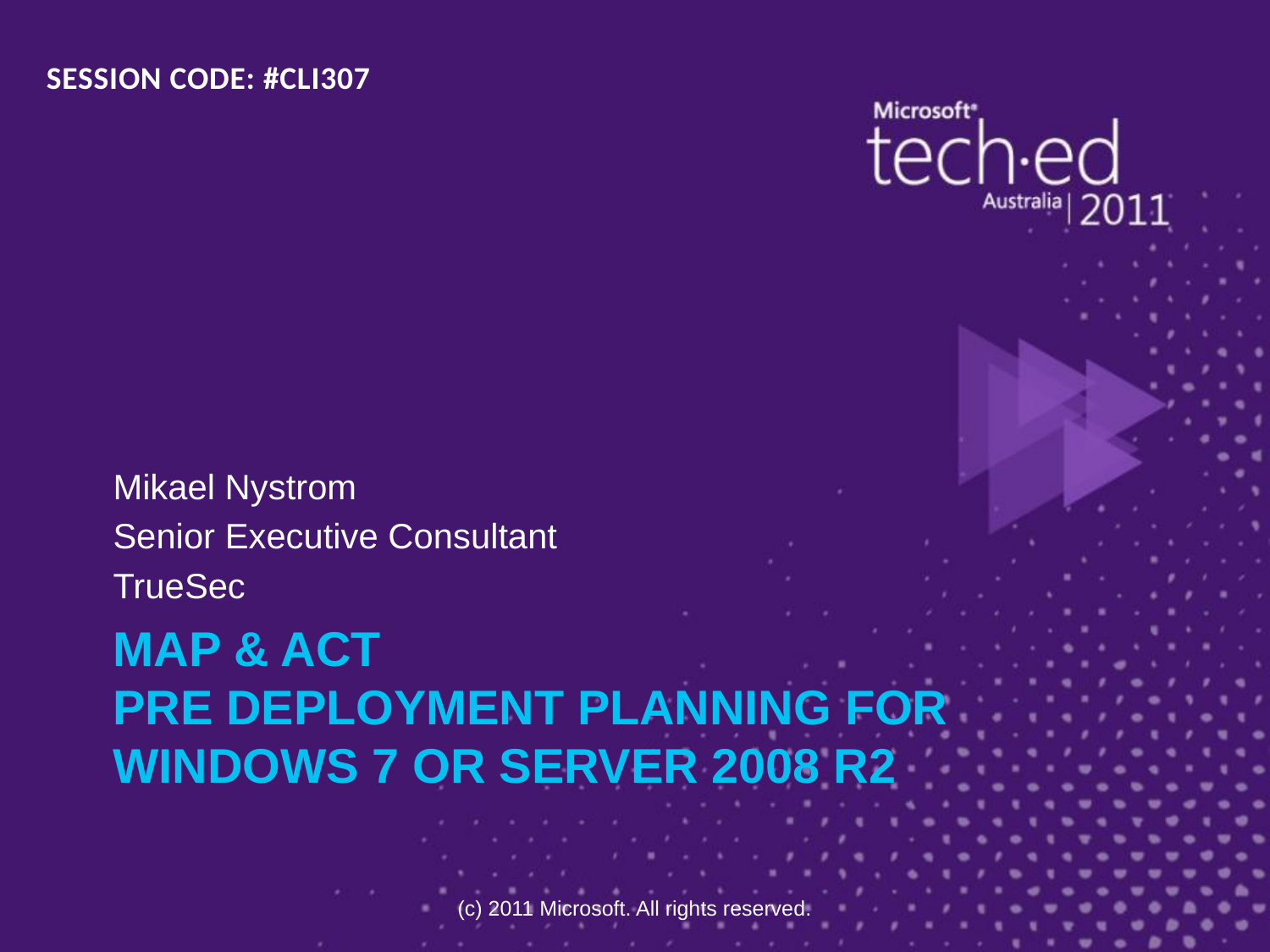

SESSION CODE: #CLI307
Mikael Nystrom
Senior Executive Consultant
TrueSec
# MAP & ACT Pre deployment planning for Windows 7 or Server 2008 R2
(c) 2011 Microsoft. All rights reserved.